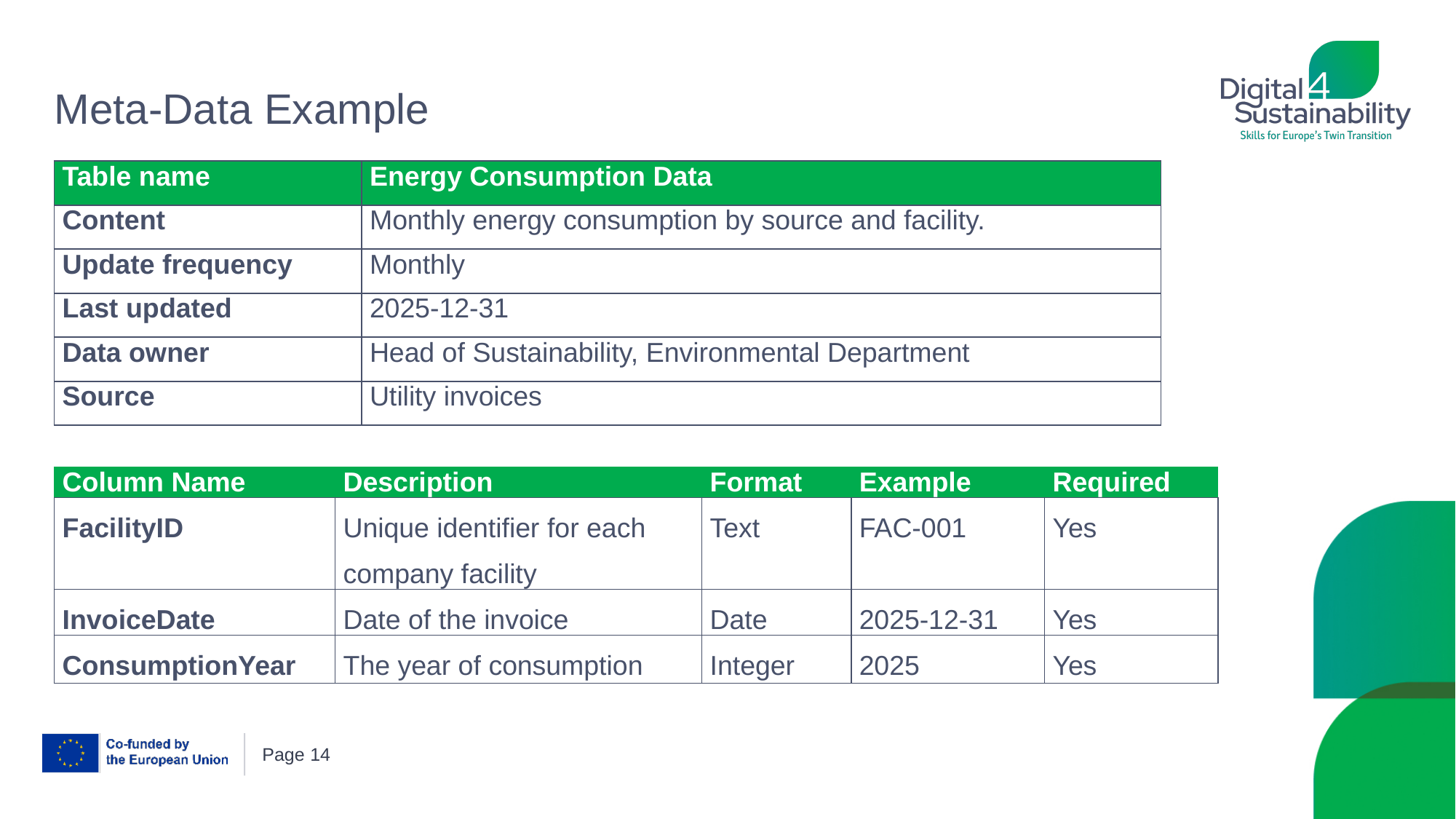

# Meta-Data Example
| Table name | Energy Consumption Data |
| --- | --- |
| Content | Monthly energy consumption by source and facility. |
| Update frequency | Monthly |
| Last updated | 2025-12-31 |
| Data owner | Head of Sustainability, Environmental Department |
| Source | Utility invoices |
| Column Name | Description | Format | Example | Required |
| --- | --- | --- | --- | --- |
| FacilityID | Unique identifier for each company facility | Text | FAC-001 | Yes |
| InvoiceDate | Date of the invoice | Date | 2025-12-31 | Yes |
| ConsumptionYear | The year of consumption | Integer | 2025 | Yes |